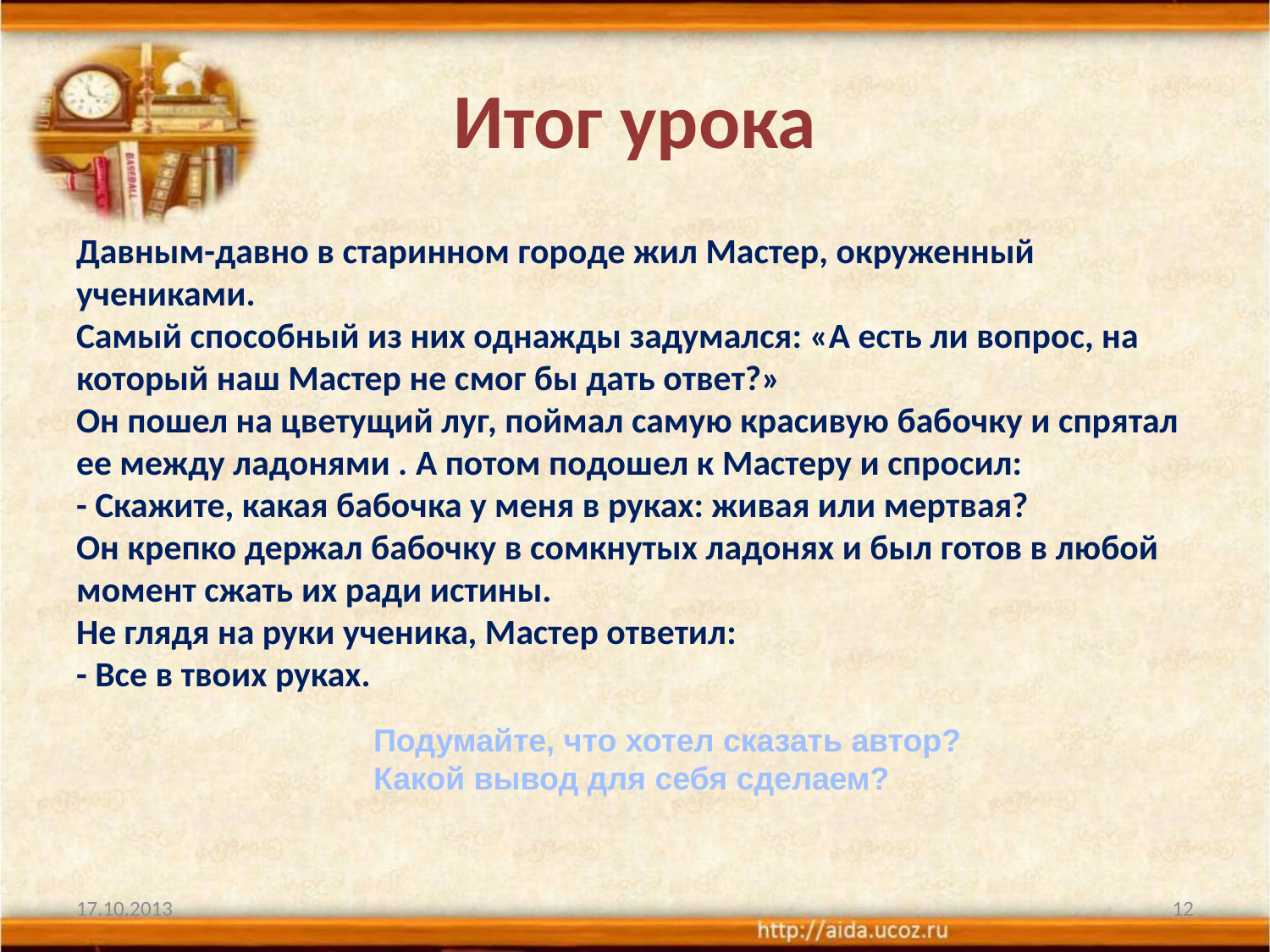

# Итог урока
Давным-давно в старинном городе жил Мастер, окруженный учениками.
Самый способный из них однажды задумался: «А есть ли вопрос, на который наш Мастер не смог бы дать ответ?»
Он пошел на цветущий луг, поймал самую красивую бабочку и спрятал ее между ладонями . А потом подошел к Мастеру и спросил: 
- Скажите, какая бабочка у меня в руках: живая или мертвая? 
Он крепко держал бабочку в сомкнутых ладонях и был готов в любой момент сжать их ради истины. 
Не глядя на руки ученика, Мастер ответил: 
- Все в твоих руках.
Подумайте, что хотел сказать автор?
Какой вывод для себя сделаем?
17.10.2013
12